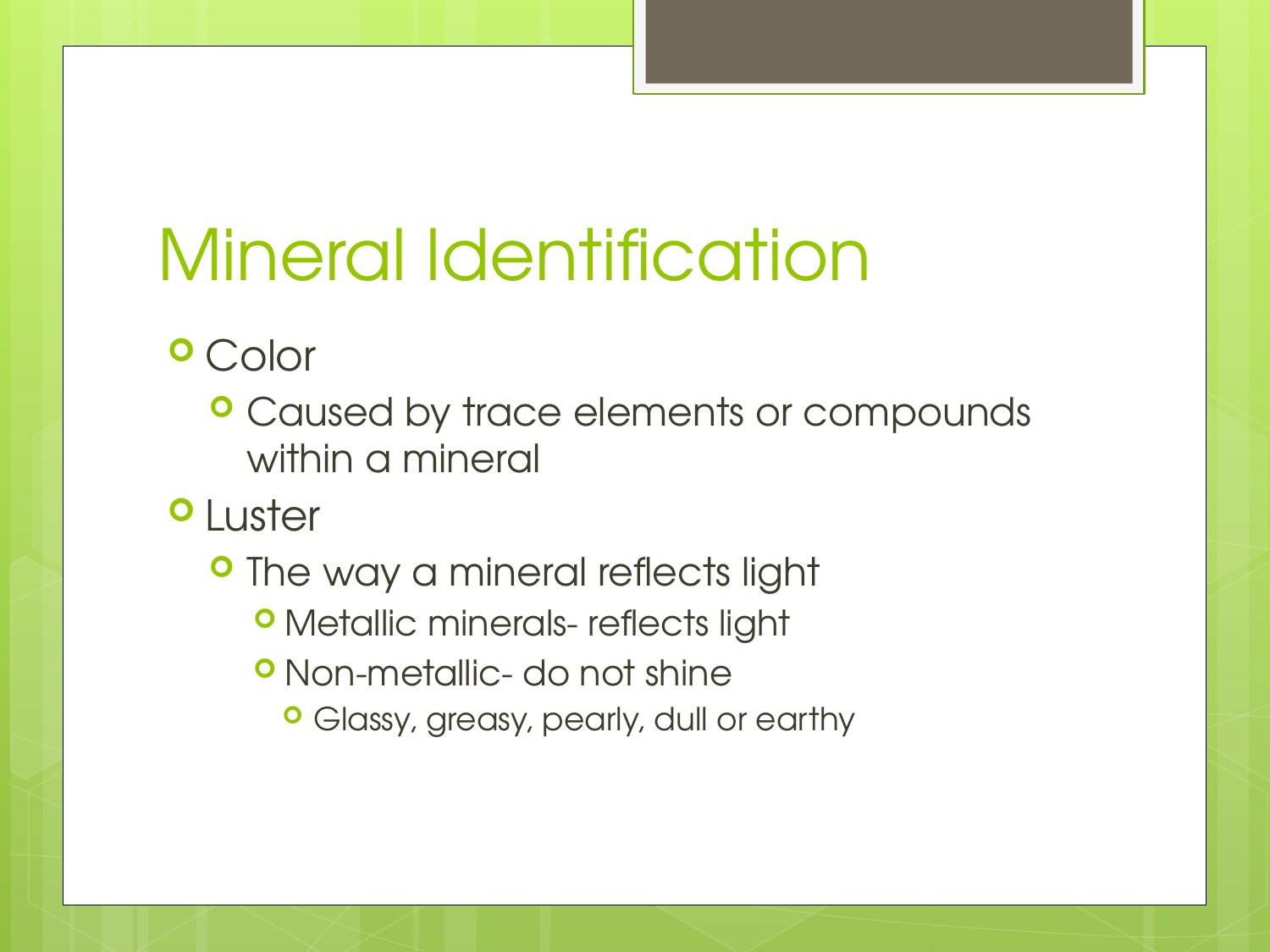

# Mineral Identification
Color
Caused by trace elements or compounds within a mineral
Luster
The way a mineral reflects light
Metallic minerals- reflects light
Non-metallic- do not shine
Glassy, greasy, pearly, dull or earthy